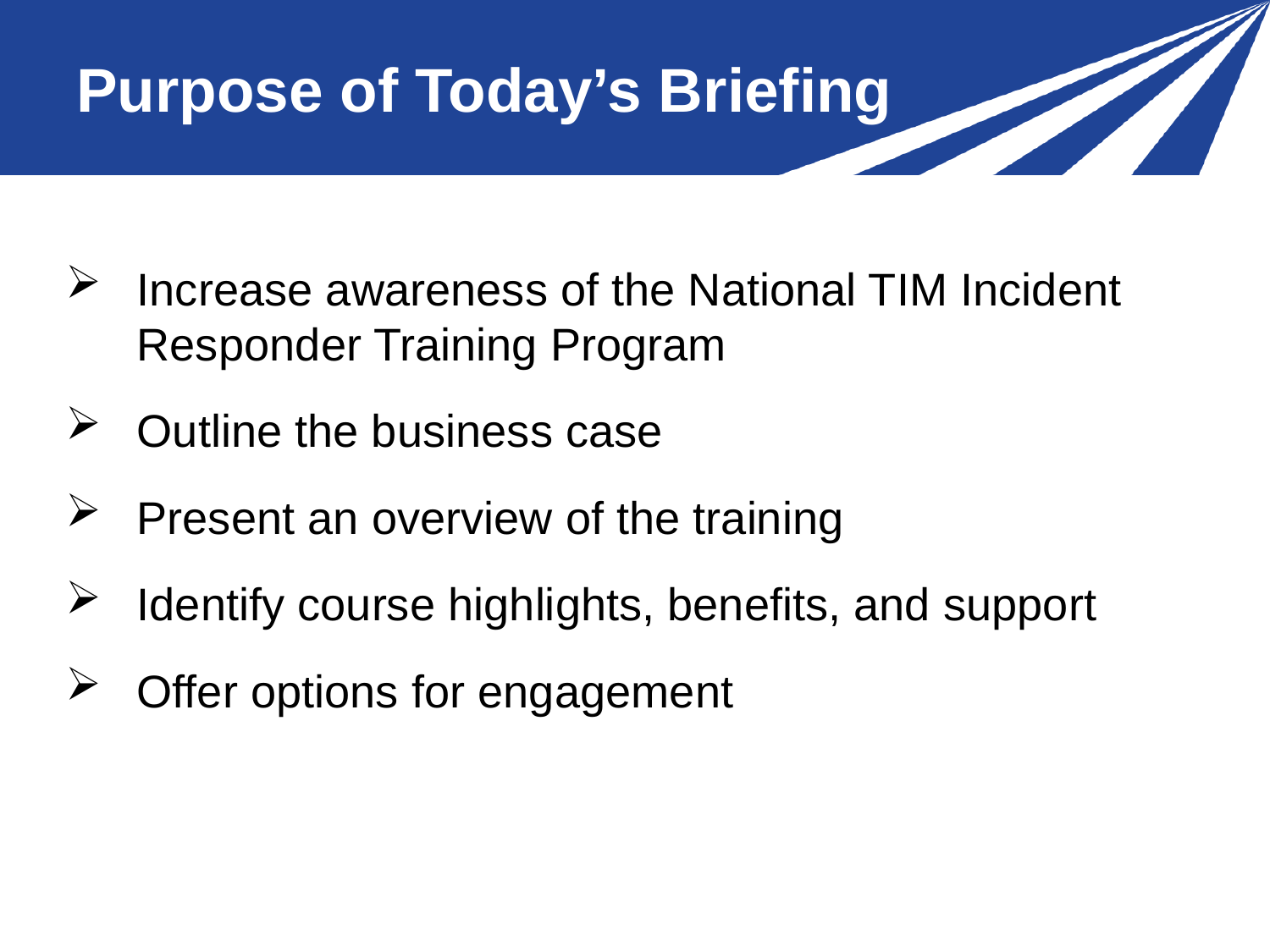

# Purpose of Today’s Briefing
Increase awareness of the National TIM Incident Responder Training Program
Outline the business case
Present an overview of the training
Identify course highlights, benefits, and support
Offer options for engagement